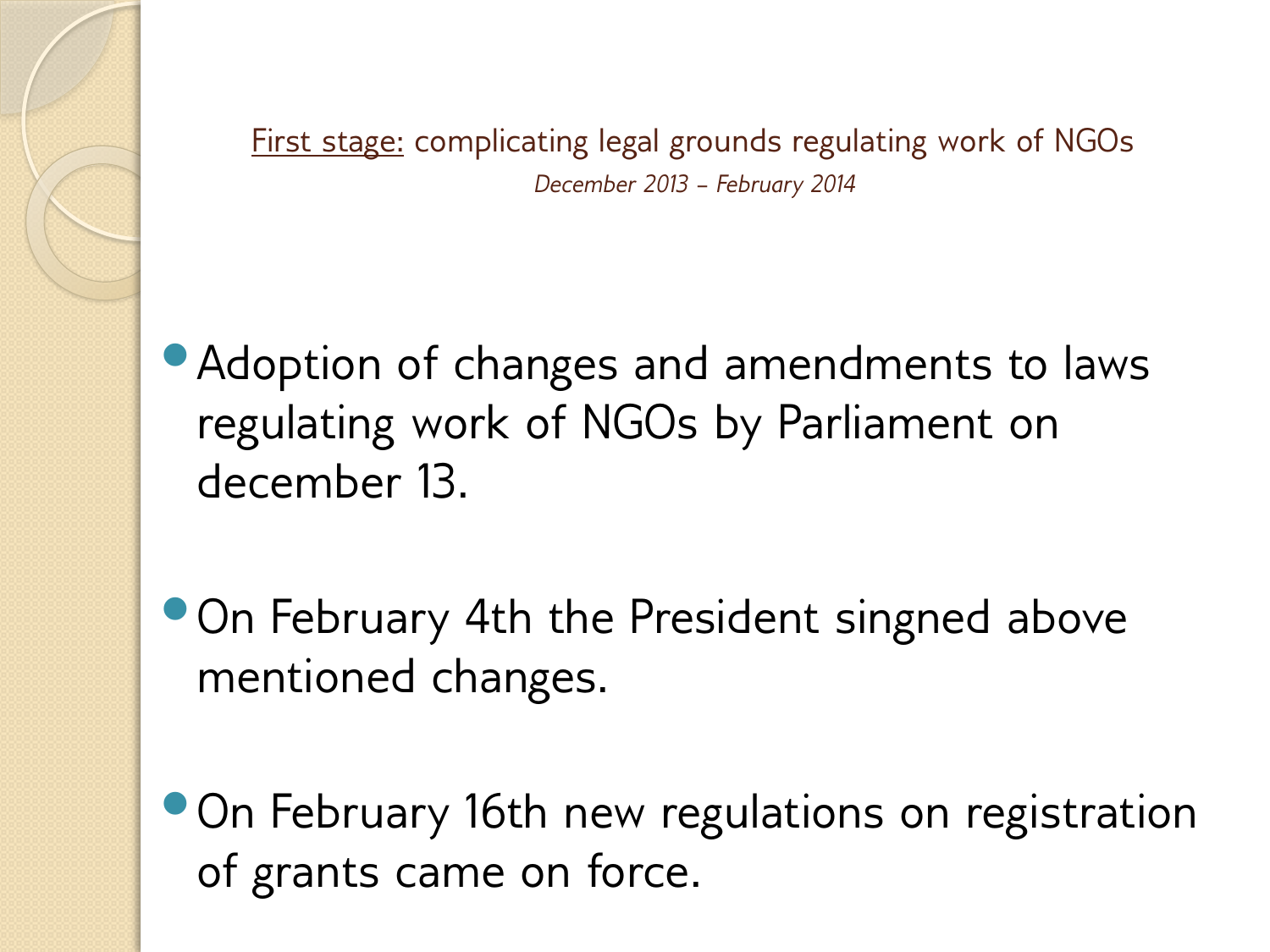

# First stage: complicating legal grounds regulating work of NGOs December 2013 – February 2014
Adoption of changes and amendments to laws regulating work of NGOs by Parliament on december 13.

On February 4th the President singned above mentioned changes.

On February 16th new regulations on registration of grants came on force.